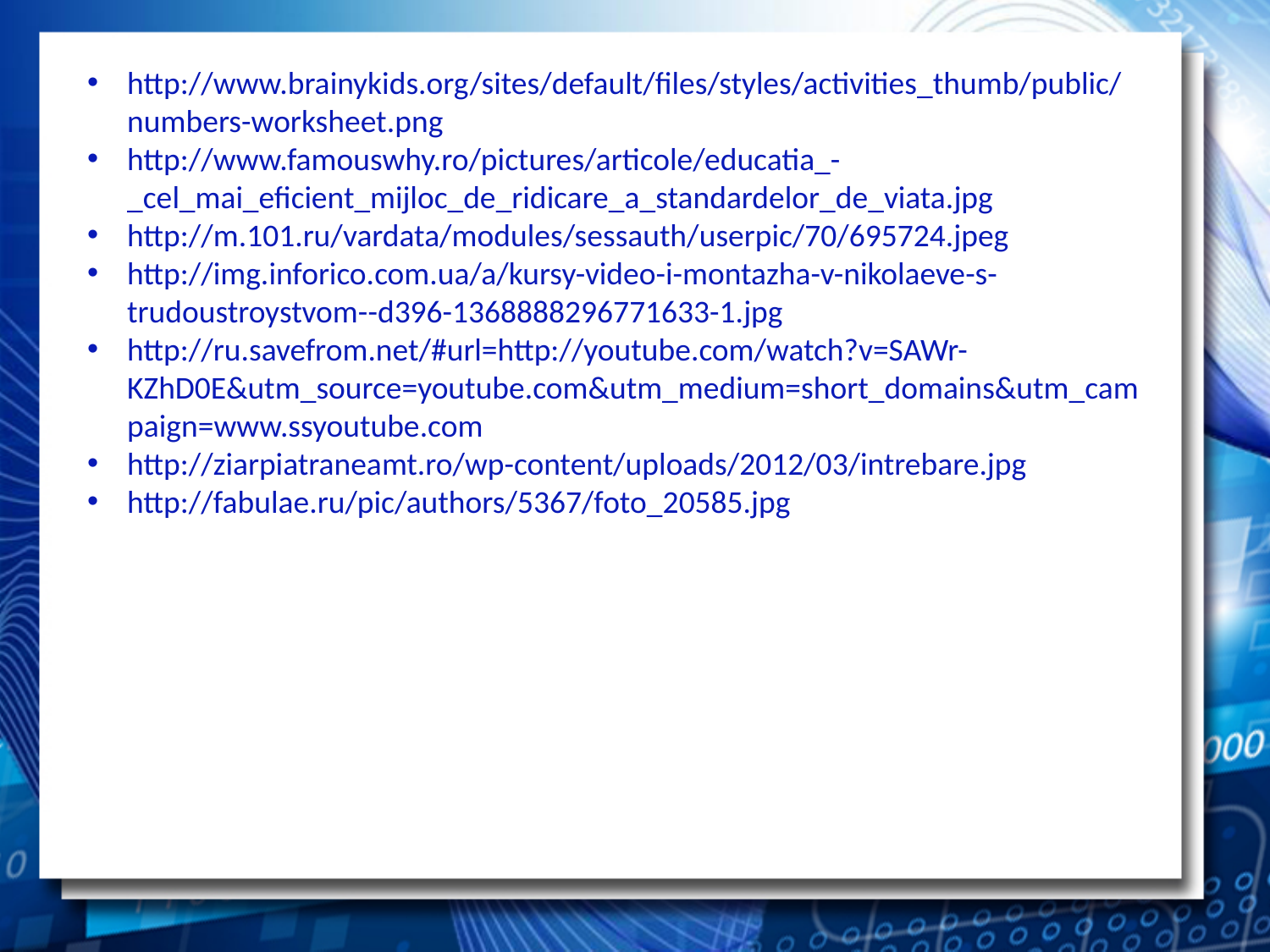

http://www.brainykids.org/sites/default/files/styles/activities_thumb/public/numbers-worksheet.png
http://www.famouswhy.ro/pictures/articole/educatia_-_cel_mai_eficient_mijloc_de_ridicare_a_standardelor_de_viata.jpg
http://m.101.ru/vardata/modules/sessauth/userpic/70/695724.jpeg
http://img.inforico.com.ua/a/kursy-video-i-montazha-v-nikolaeve-s-trudoustroystvom--d396-1368888296771633-1.jpg
http://ru.savefrom.net/#url=http://youtube.com/watch?v=SAWr-KZhD0E&utm_source=youtube.com&utm_medium=short_domains&utm_campaign=www.ssyoutube.com
http://ziarpiatraneamt.ro/wp-content/uploads/2012/03/intrebare.jpg
http://fabulae.ru/pic/authors/5367/foto_20585.jpg